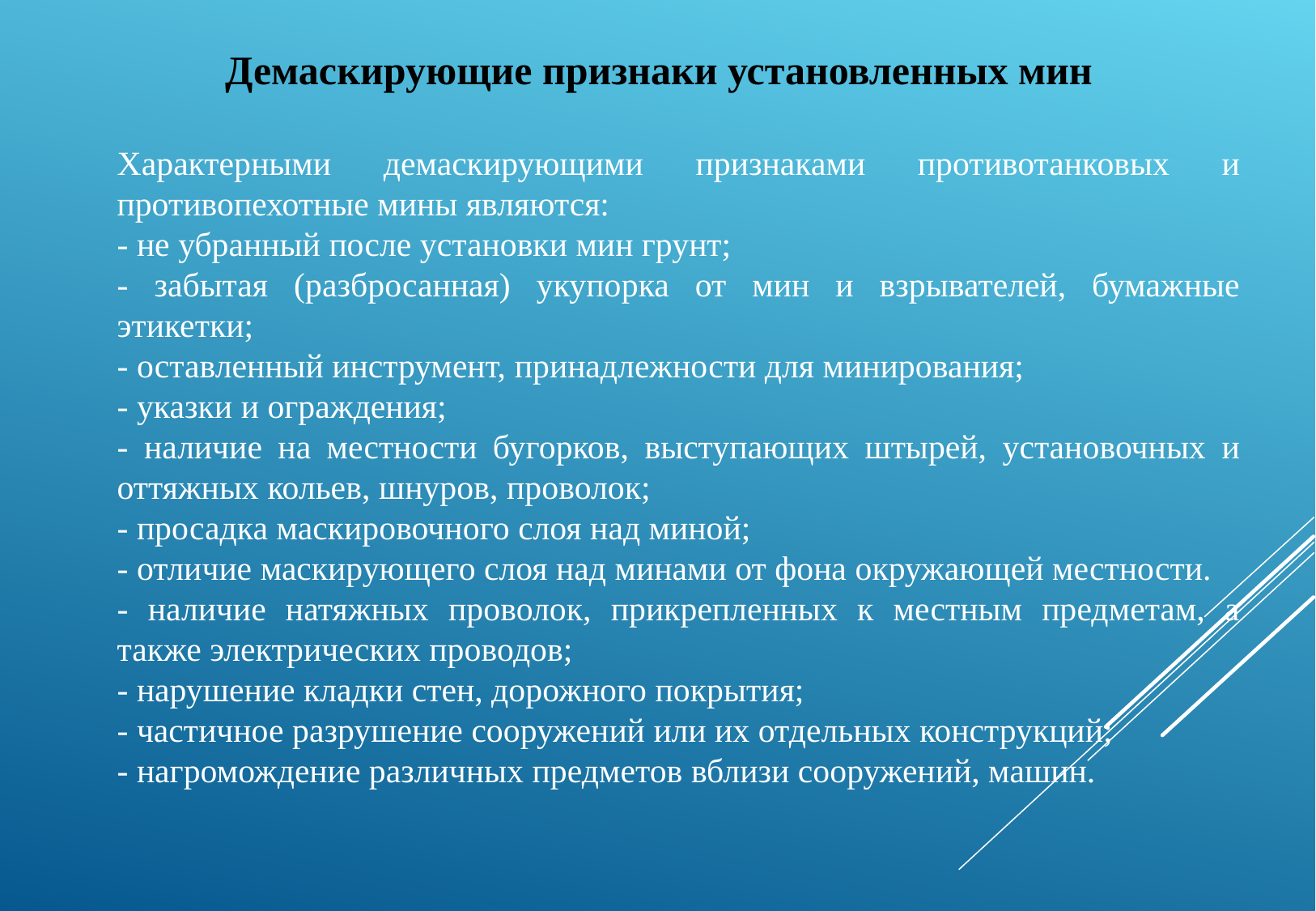

Демаскирующие признаки установленных мин

Характерными демаскирующими признаками противотанковых и противопехотные мины являются:
- не убранный после установки мин грунт;
- забытая (разбросанная) укупорка от мин и взрывателей, бумажные этикетки;
- оставленный инструмент, принадлежности для минирования;
- указки и ограждения;
- наличие на местности бугорков, выступающих штырей, установочных и оттяжных кольев, шнуров, проволок;
- просадка маскировочного слоя над миной;
- отличие маскирующего слоя над минами от фона окружающей местности.
- наличие натяжных проволок, прикрепленных к местным предметам, а также электрических проводов;
- нарушение кладки стен, дорожного покрытия;
- частичное разрушение сооружений или их отдельных конструкций;
- нагромождение различных предметов вблизи сооружений, машин.